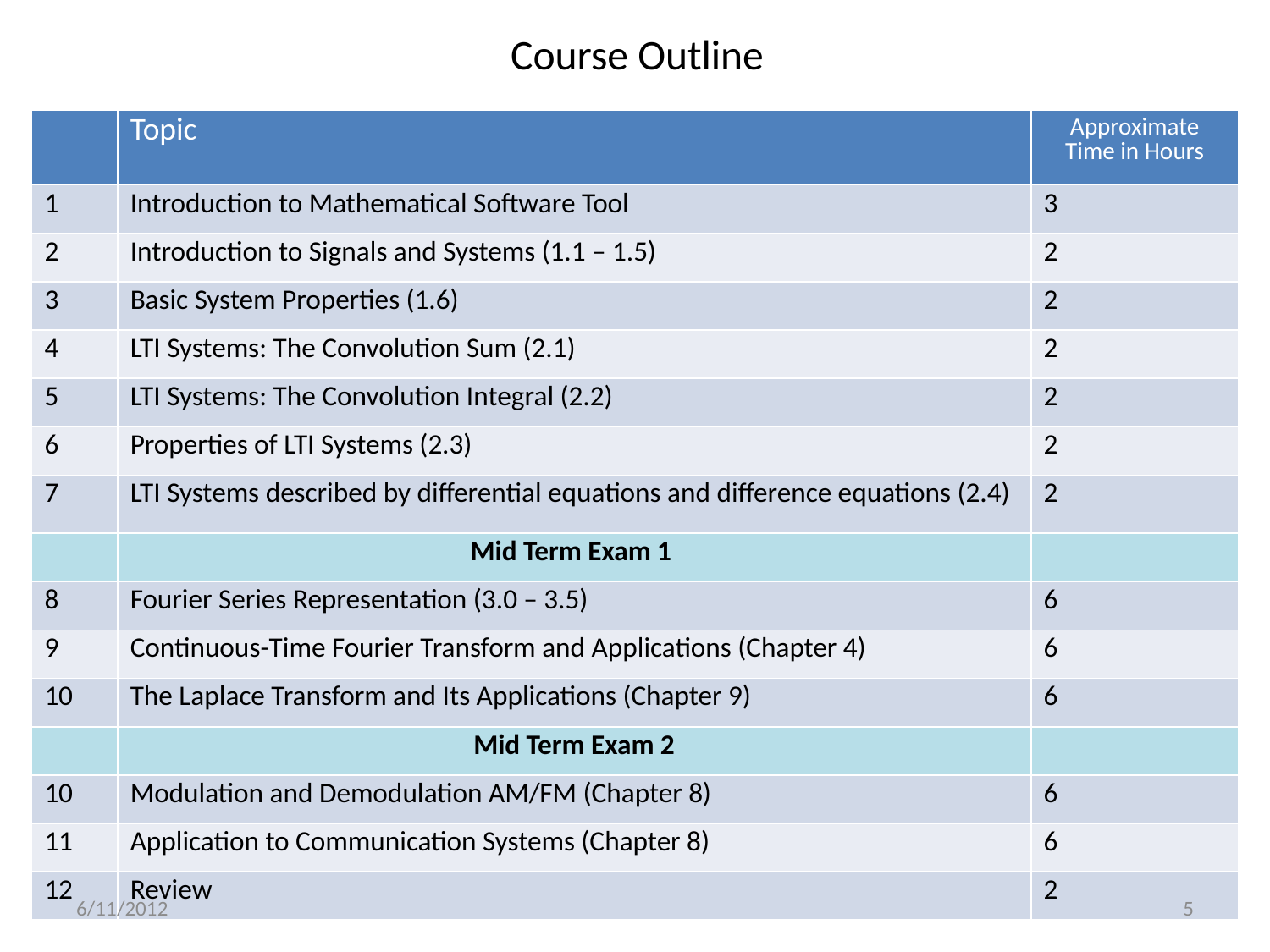

# Course Outline
|  | Topic | Approximate Time in Hours |
| --- | --- | --- |
| 1 | Introduction to Mathematical Software Tool | 3 |
| 2 | Introduction to Signals and Systems (1.1 – 1.5) | 2 |
| 3 | Basic System Properties (1.6) | 2 |
| 4 | LTI Systems: The Convolution Sum (2.1) | 2 |
| 5 | LTI Systems: The Convolution Integral (2.2) | 2 |
| 6 | Properties of LTI Systems (2.3) | 2 |
| 7 | LTI Systems described by differential equations and difference equations (2.4) | 2 |
|  | Mid Term Exam 1 |  |
| 8 | Fourier Series Representation (3.0 – 3.5) | 6 |
| 9 | Continuous-Time Fourier Transform and Applications (Chapter 4) | 6 |
| 10 | The Laplace Transform and Its Applications (Chapter 9) | 6 |
|  | Mid Term Exam 2 |  |
| 10 | Modulation and Demodulation AM/FM (Chapter 8) | 6 |
| 11 | Application to Communication Systems (Chapter 8) | 6 |
| 12 | Review | 2 |
6/11/2012

5